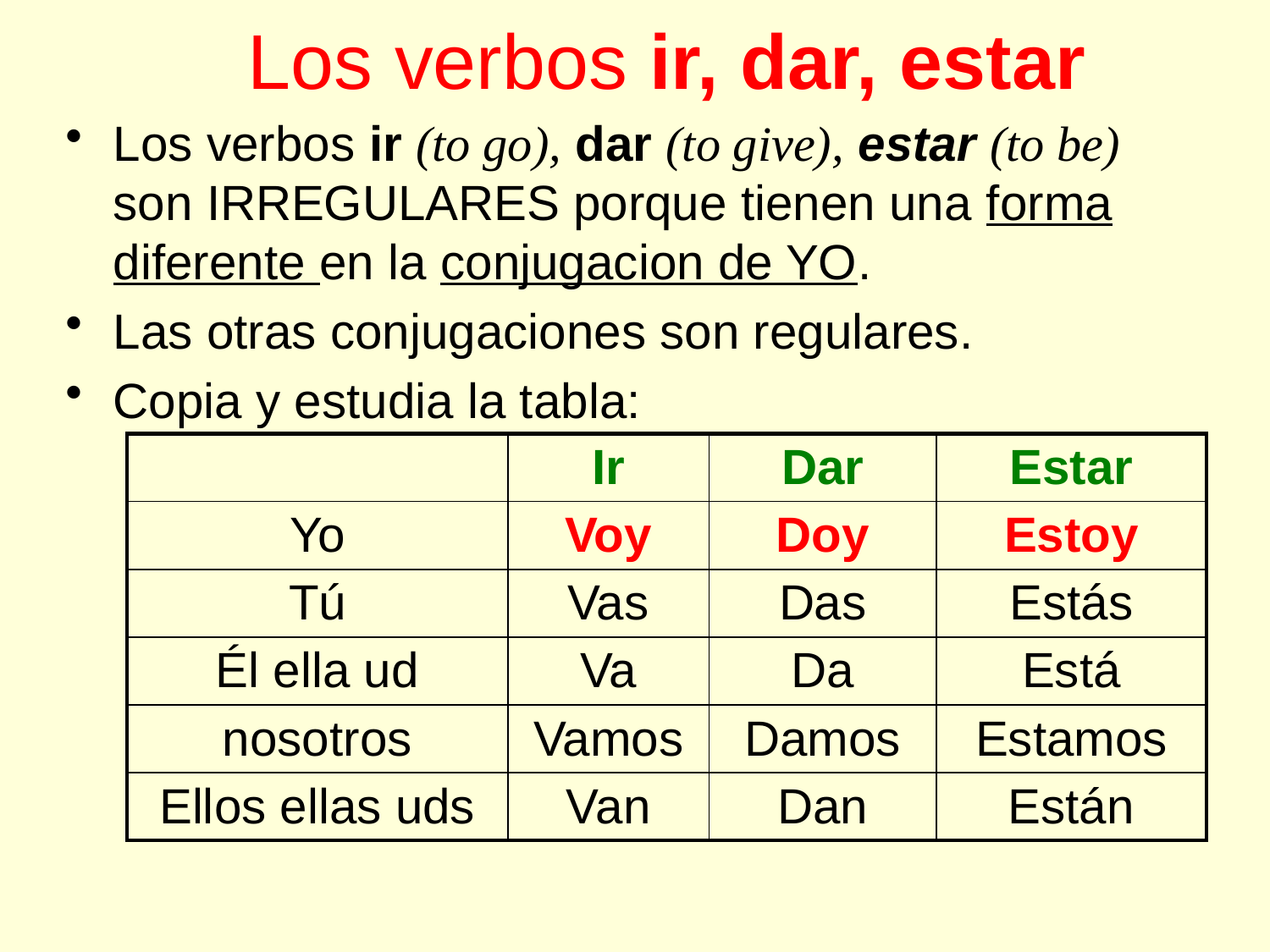

# Los verbos ir, dar, estar
Los verbos ir (to go), dar (to give), estar (to be) son IRREGULARES porque tienen una forma diferente en la conjugacion de YO.
Las otras conjugaciones son regulares.
Copia y estudia la tabla:
|  | Ir | Dar | Estar |
| --- | --- | --- | --- |
| Yo | Voy | Doy | Estoy |
| Tú | Vas | Das | Estás |
| Él ella ud | Va | Da | Está |
| nosotros | Vamos | Damos | Estamos |
| Ellos ellas uds | Van | Dan | Están |